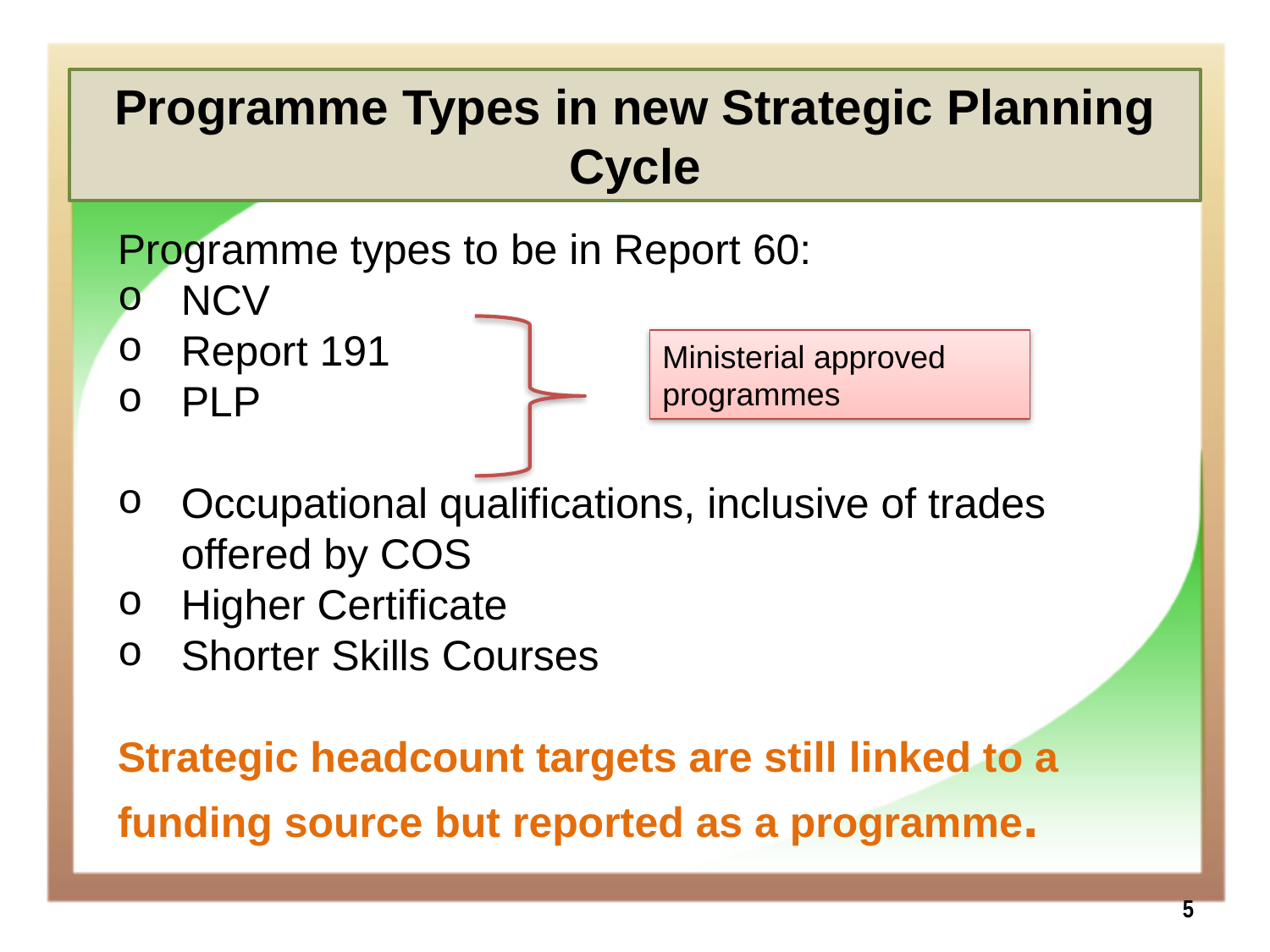

Programme Types in new Strategic Planning Cycle

Programme types to be in Report 60:
NCV
Report 191
PLP

Occupational qualifications, inclusive of trades offered by COS
Higher Certificate
Shorter Skills Courses

Strategic headcount targets are still linked to a funding source but reported as a programme.

Ministerial approved programmes
5